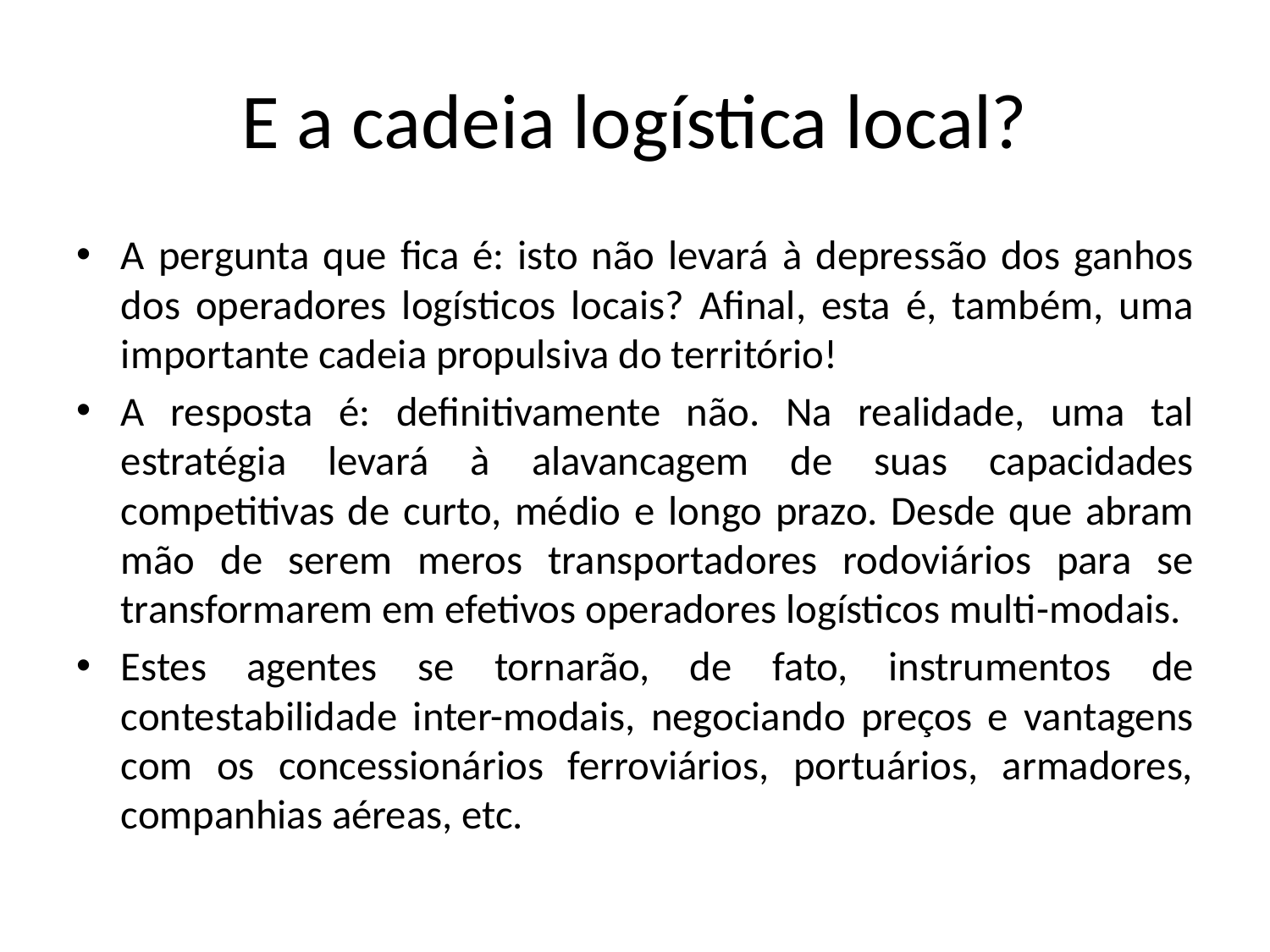

# E a cadeia logística local?
A pergunta que fica é: isto não levará à depressão dos ganhos dos operadores logísticos locais? Afinal, esta é, também, uma importante cadeia propulsiva do território!
A resposta é: definitivamente não. Na realidade, uma tal estratégia levará à alavancagem de suas capacidades competitivas de curto, médio e longo prazo. Desde que abram mão de serem meros transportadores rodoviários para se transformarem em efetivos operadores logísticos multi-modais.
Estes agentes se tornarão, de fato, instrumentos de contestabilidade inter-modais, negociando preços e vantagens com os concessionários ferroviários, portuários, armadores, companhias aéreas, etc.